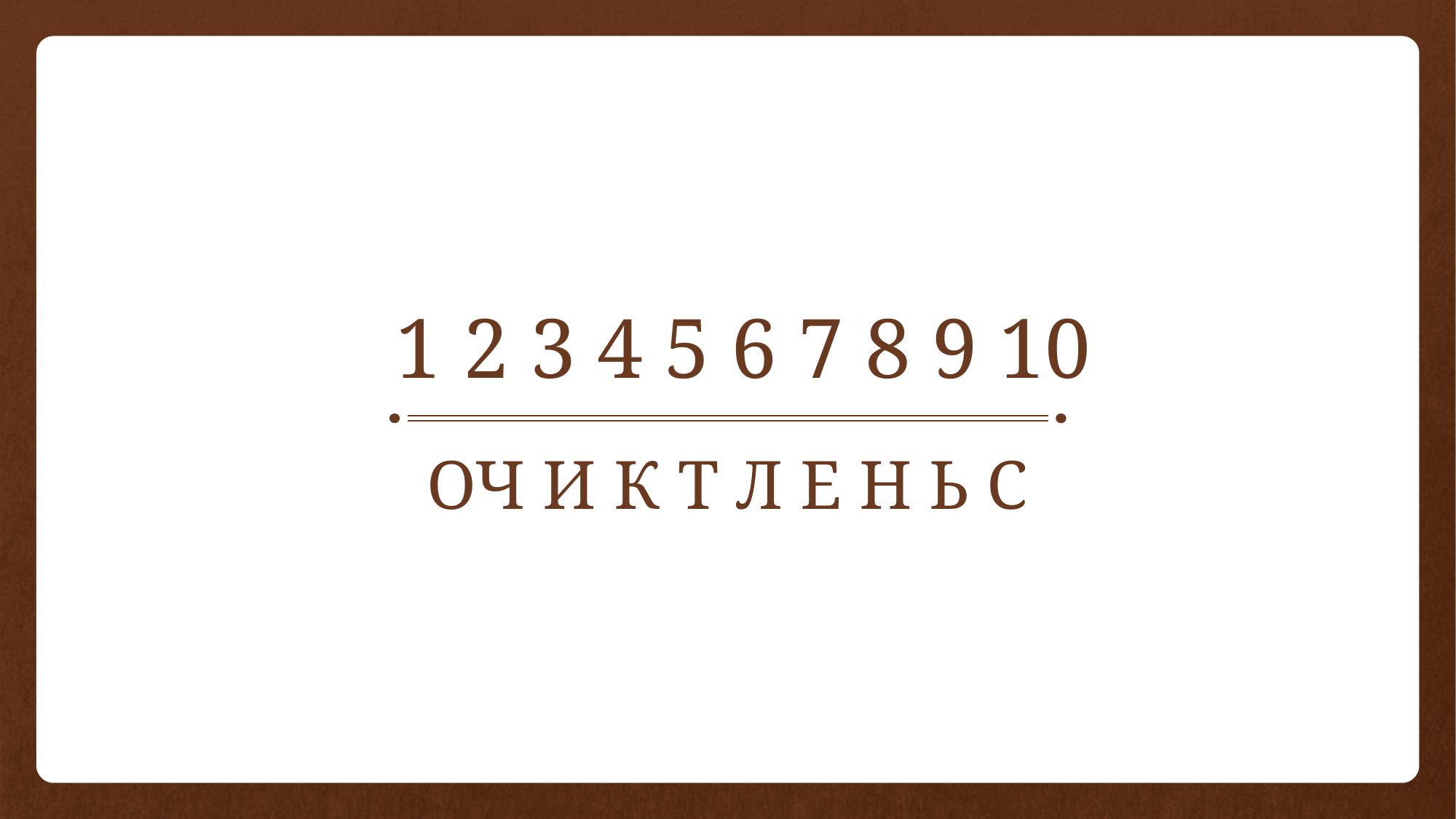

# 1 2 3 4 5 6 7 8 9 10
ОЧ И К Т Л Е Н Ь С